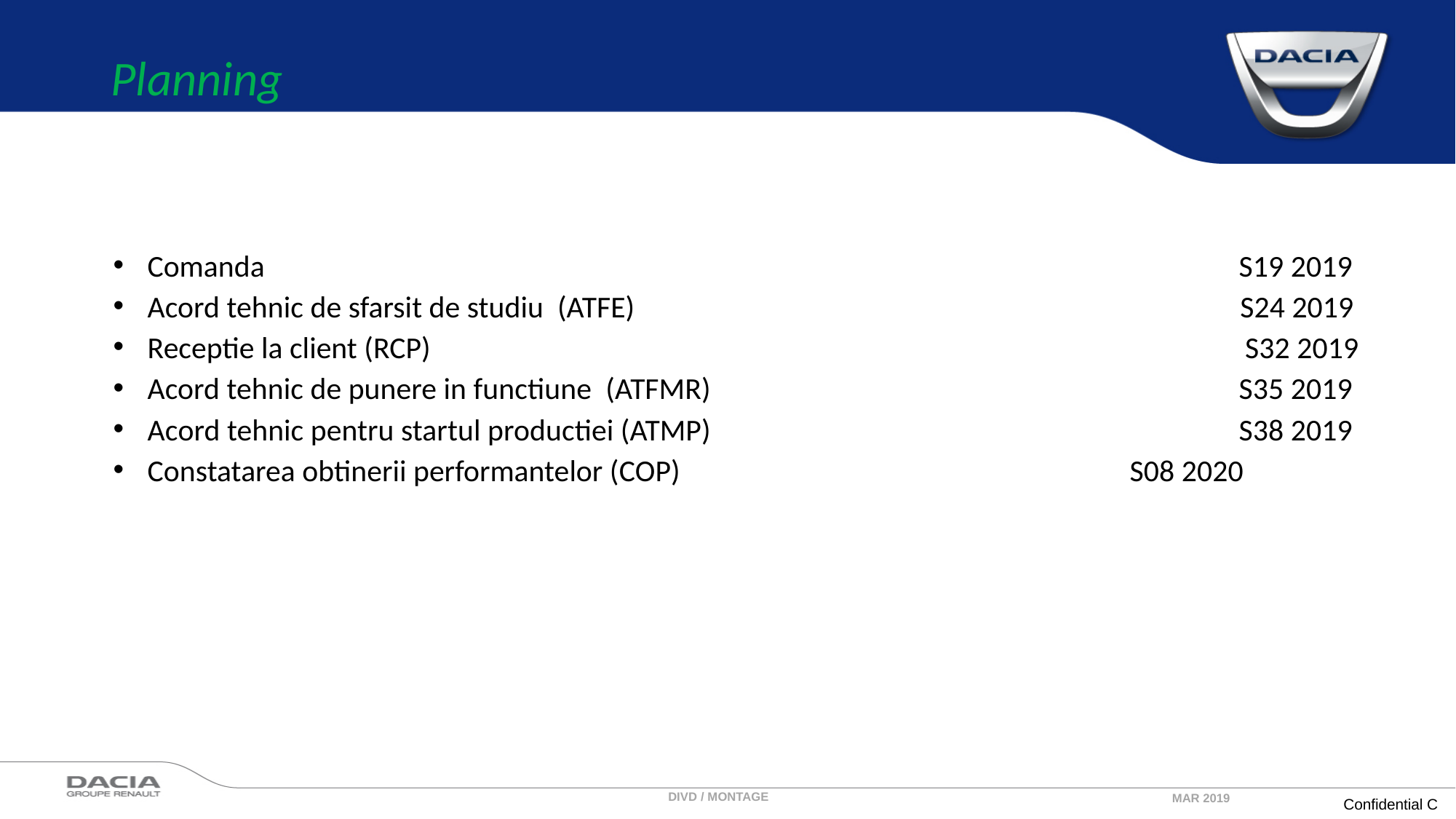

# Planning
Comanda									S19 2019
Acord tehnic de sfarsit de studiu  (ATFE)				   	                S24 2019
Receptie la client (RCP)			                                                                                S32 2019
Acord tehnic de punere in functiune  (ATFMR)					S35 2019
Acord tehnic pentru startul productiei (ATMP)					S38 2019
Constatarea obtinerii performantelor (COP) 					S08 2020